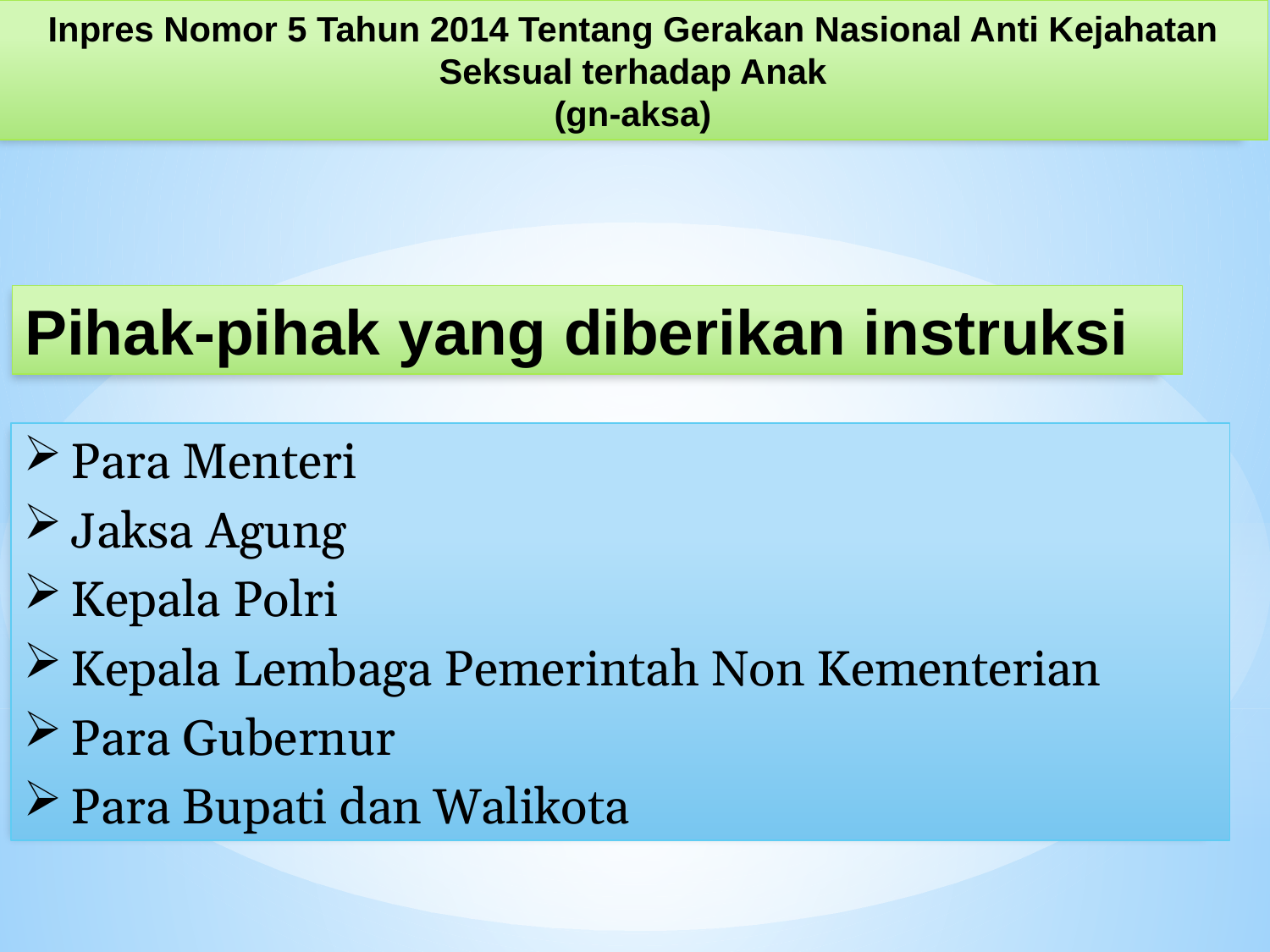

Inpres Nomor 5 Tahun 2014 Tentang Gerakan Nasional Anti Kejahatan Seksual terhadap Anak
(gn-aksa)

Pihak-pihak yang diberikan instruksi
Para Menteri
Jaksa Agung
Kepala Polri
Kepala Lembaga Pemerintah Non Kementerian
Para Gubernur
Para Bupati dan Walikota